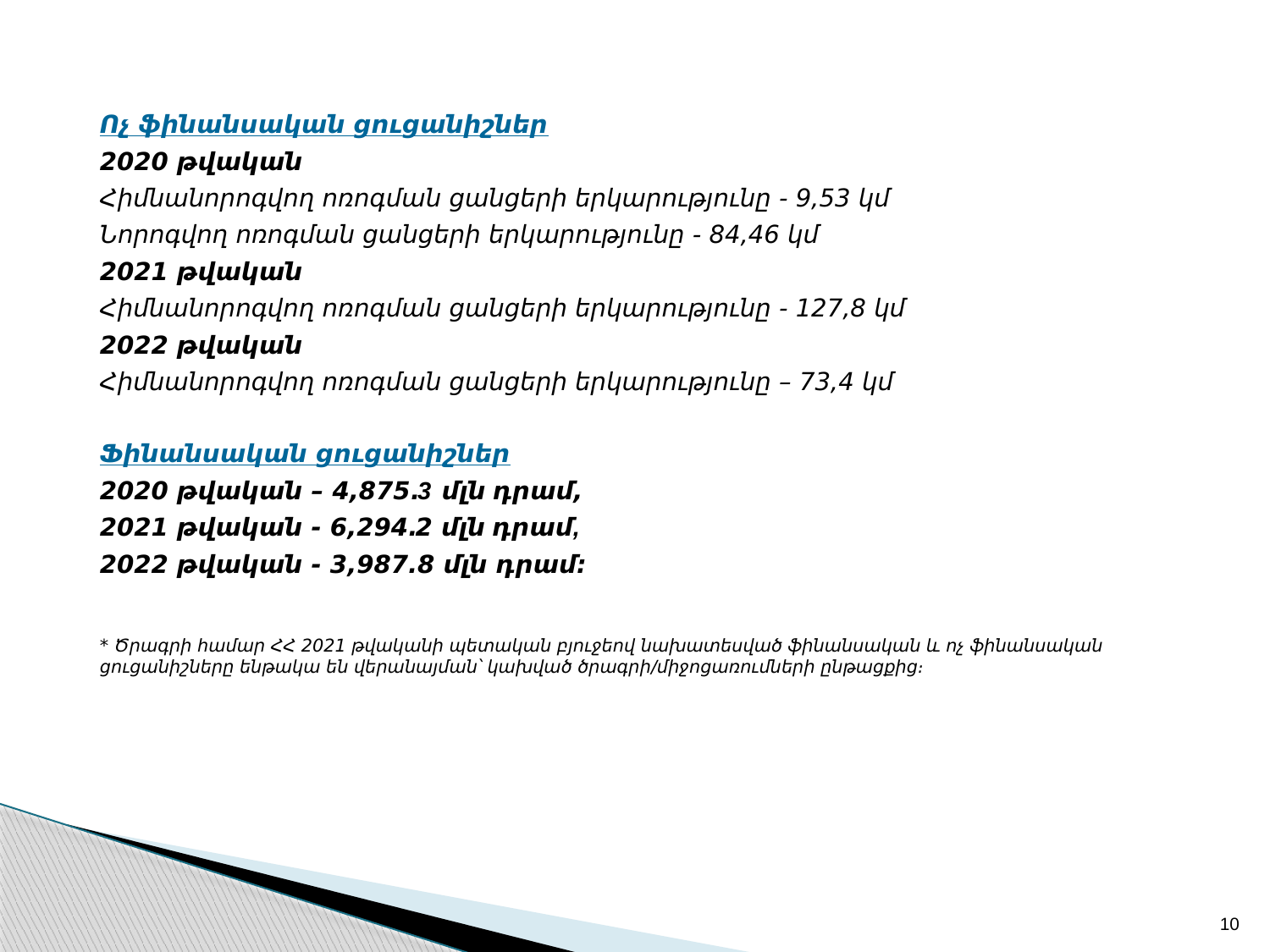

Ոչ ֆինանսական ցուցանիշներ
2020 թվական
Հիմնանորոգվող ոռոգման ցանցերի երկարությունը - 9,53 կմ
Նորոգվող ոռոգման ցանցերի երկարությունը - 84,46 կմ
2021 թվական
Հիմնանորոգվող ոռոգման ցանցերի երկարությունը - 127,8 կմ
2022 թվական
Հիմնանորոգվող ոռոգման ցանցերի երկարությունը – 73,4 կմ

Ֆինանսական ցուցանիշներ
2020 թվական – 4,875.3 մլն դրամ,
2021 թվական - 6,294.2 մլն դրամ,
2022 թվական - 3,987.8 մլն դրամ։

* Ծրագրի համար ՀՀ 2021 թվականի պետական բյուջեով նախատեսված ֆինանսական և ոչ ֆինանսական ցուցանիշները ենթակա են վերանայման՝ կախված ծրագրի/միջոցառումների ընթացքից։

10